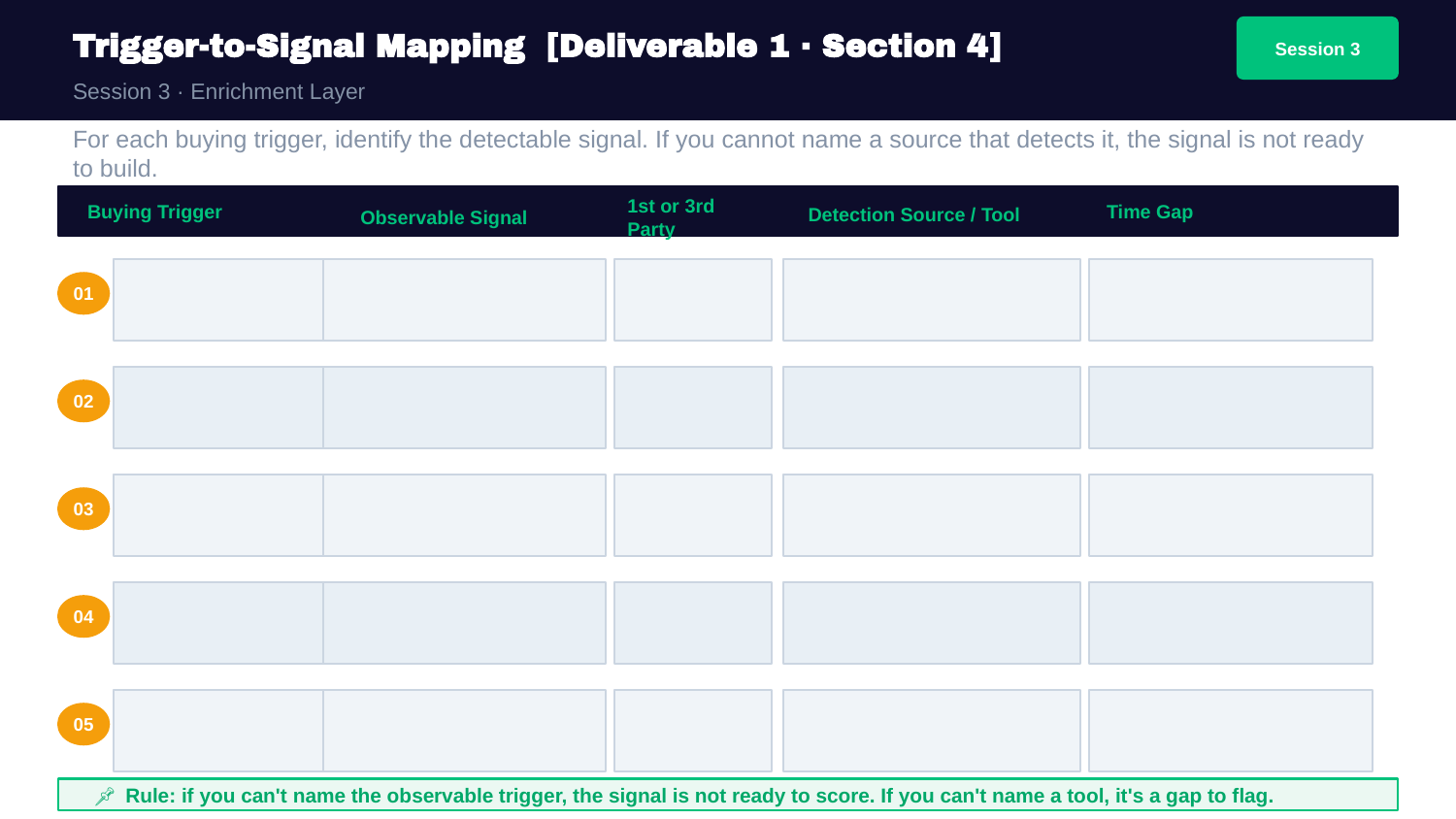

Trigger-to-Signal Mapping  [Deliverable 1 · Section 4]

Session 3
Session 3 · Enrichment Layer
For each buying trigger, identify the detectable signal. If you cannot name a source that detects it, the signal is not ready to build.

Buying Trigger
Time Gap
Detection Source / Tool
Observable Signal
1st or 3rd Party

01

02

03

04

05

📌  Rule: if you can't name the observable trigger, the signal is not ready to score. If you can't name a tool, it's a gap to flag.